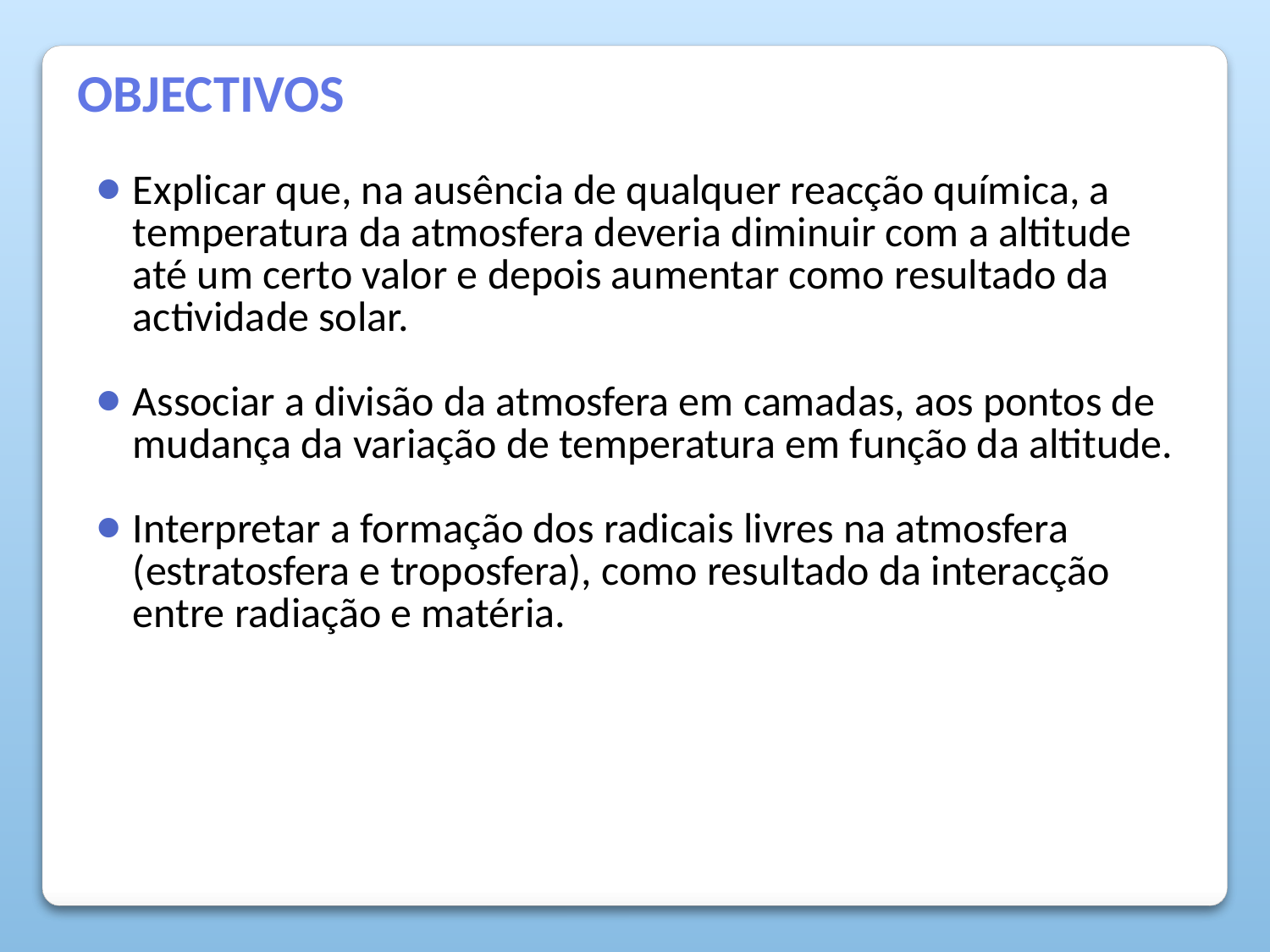

OBJECTIVOS
Explicar que, na ausência de qualquer reacção química, a temperatura da atmosfera deveria diminuir com a altitude até um certo valor e depois aumentar como resultado da actividade solar.

Associar a divisão da atmosfera em camadas, aos pontos de mudança da variação de temperatura em função da altitude.

Interpretar a formação dos radicais livres na atmosfera (estratosfera e troposfera), como resultado da interacção entre radiação e matéria.